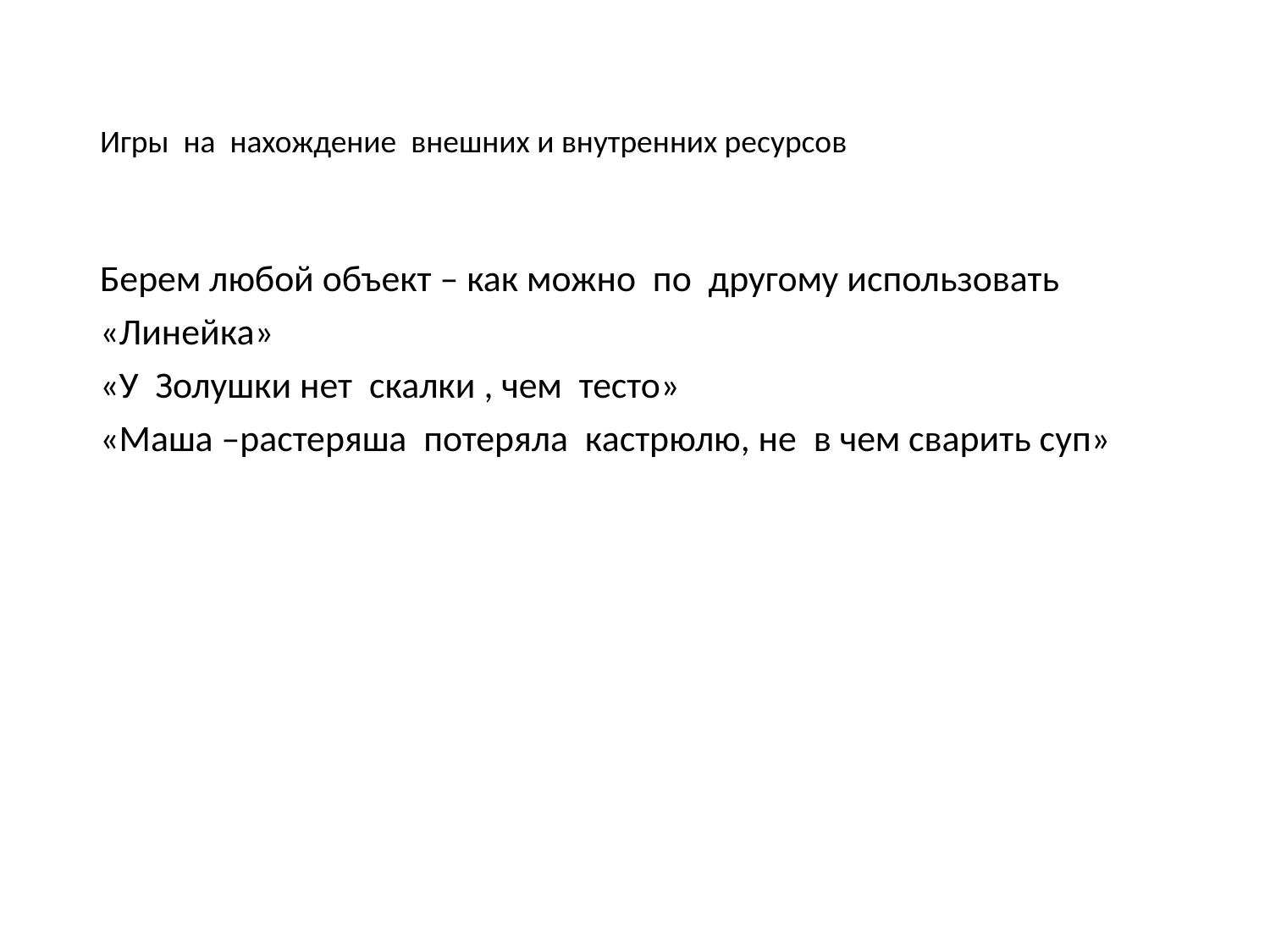

# Игры  на  нахождение  внешних и внутренних ресурсов
Берем любой объект – как можно  по  другому использовать
«Линейка»
«У  Золушки нет  скалки , чем  тесто»
«Маша –растеряша  потеряла  кастрюлю, не  в чем сварить суп»